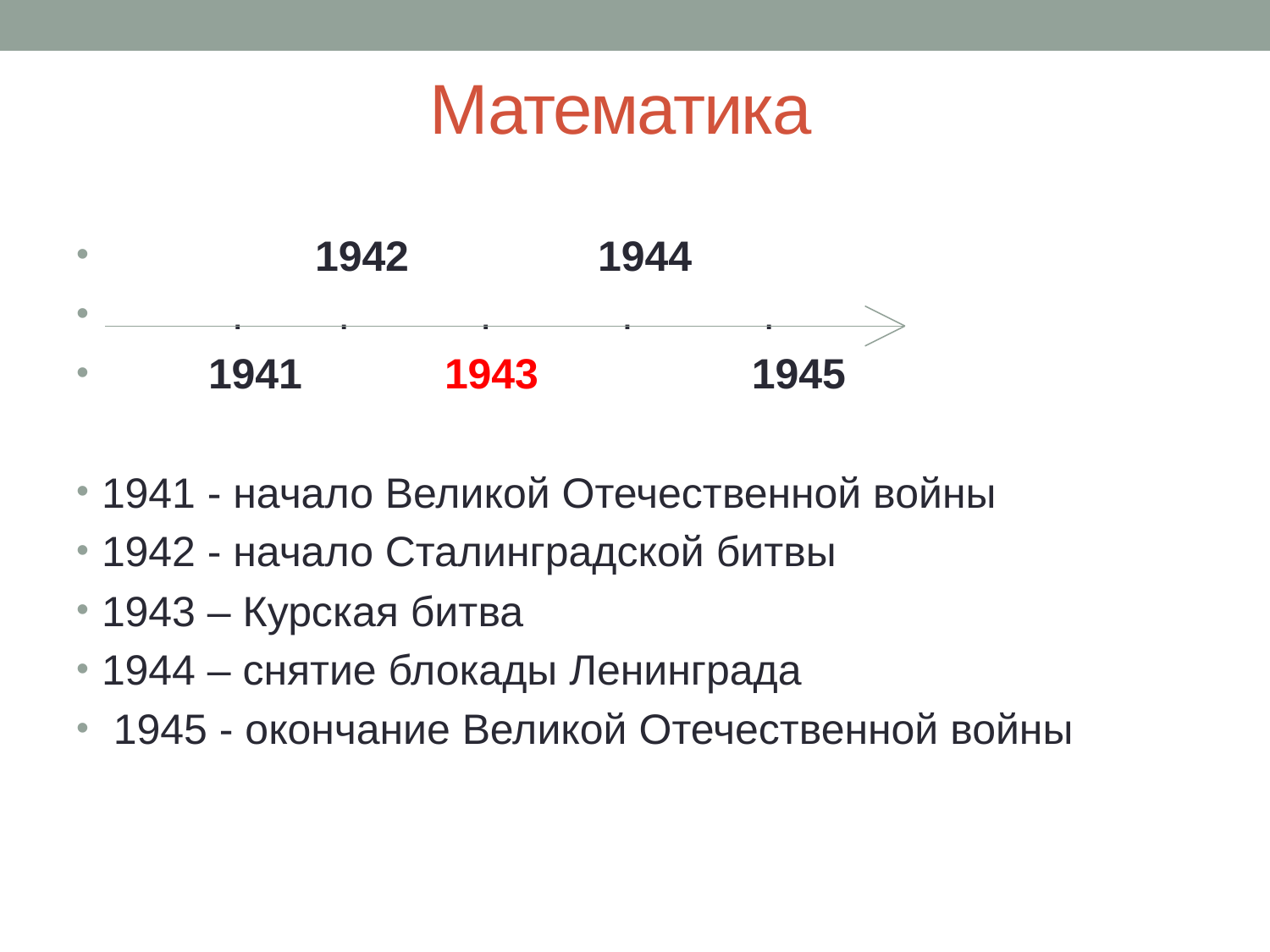

# Математика
                  1942                1944
           .        .           .           .           .
         1941            1943                  1945

1941 - начало Великой Отечественной войны
1942 - начало Сталинградской битвы
1943 – Курская битва
1944 – снятие блокады Ленинграда
 1945 - окончание Великой Отечественной войны